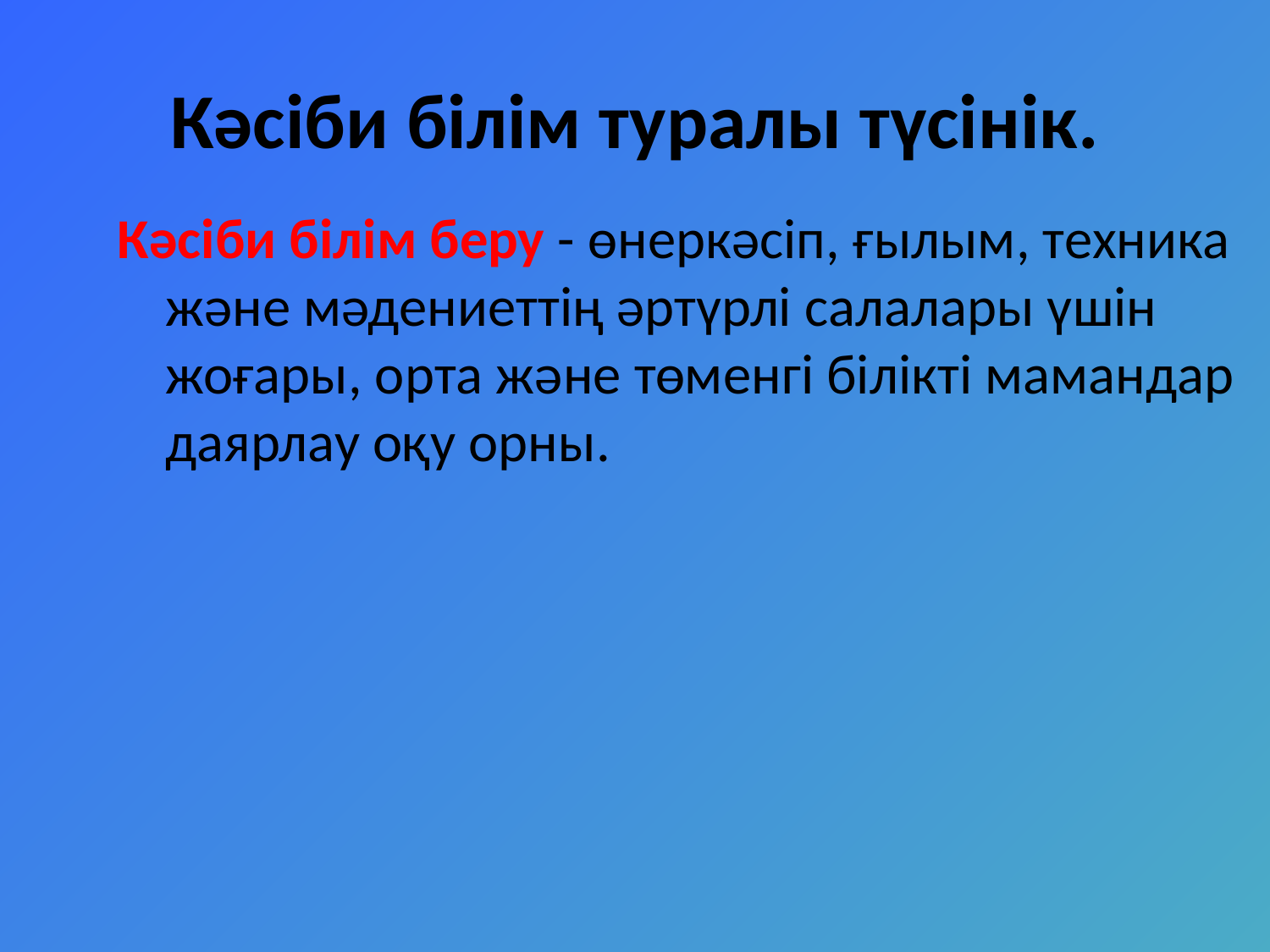

# Кәсіби білім туралы түсінік.
Кәсіби білім беру - өнеркәсіп, ғылым, техника және мәдениеттің әртүрлі салалары үшін жоғары, орта және төменгі білікті мамандар даярлау оқу орны.